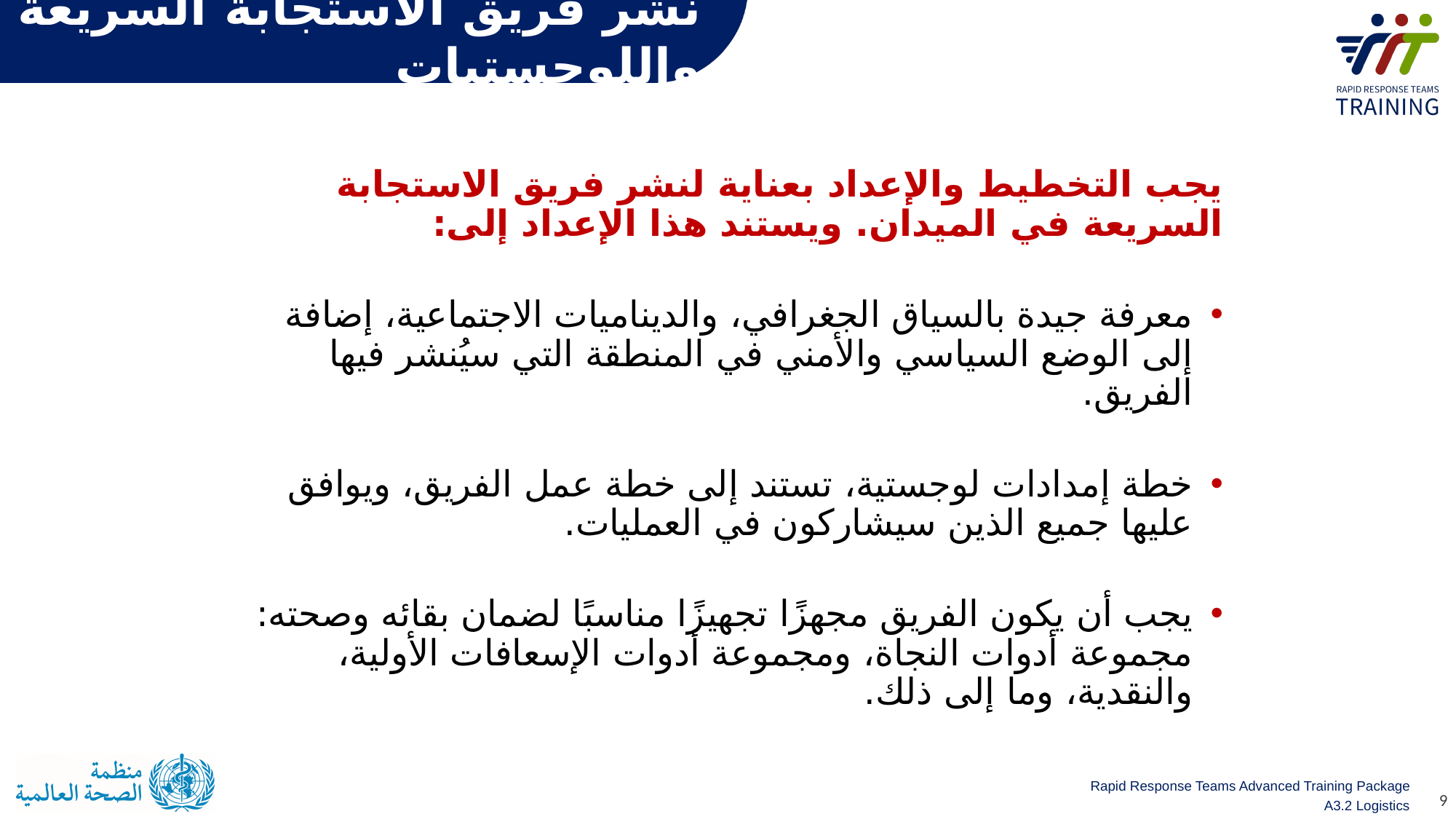

نشر فريق الاستجابة السريعة واللوجستيات
يجب التخطيط والإعداد بعناية لنشر فريق الاستجابة السريعة في الميدان. ويستند هذا الإعداد إلى:

معرفة جيدة بالسياق الجغرافي، والديناميات الاجتماعية، إضافة إلى الوضع السياسي والأمني في المنطقة التي سيُنشر فيها الفريق.

خطة إمدادات لوجستية، تستند إلى خطة عمل الفريق، ويوافق عليها جميع الذين سيشاركون في العمليات.

يجب أن يكون الفريق مجهزًا تجهيزًا مناسبًا لضمان بقائه وصحته: مجموعة أدوات النجاة، ومجموعة أدوات الإسعافات الأولية، والنقدية، وما إلى ذلك.
9